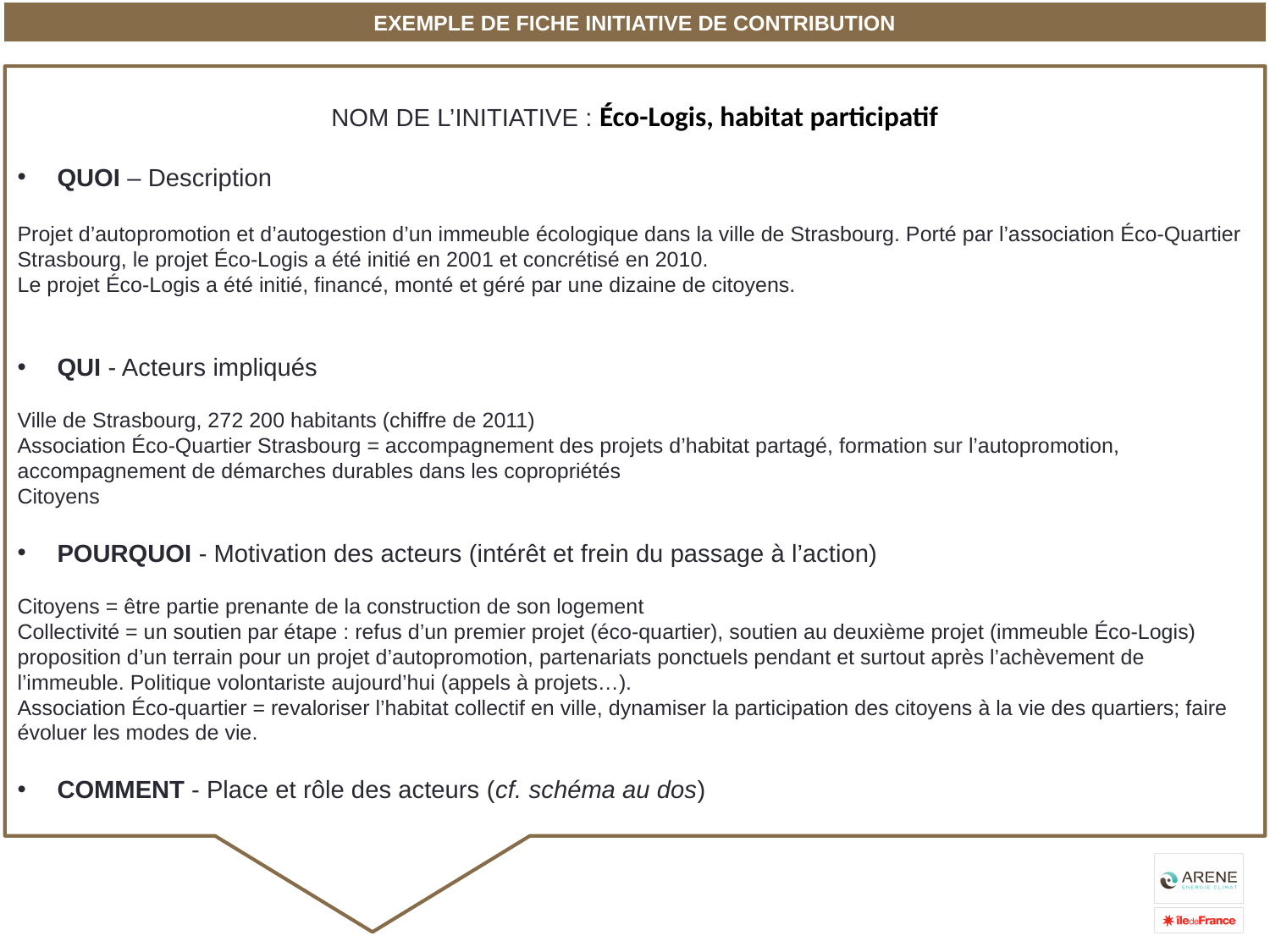

EXEMPLE DE FICHE INITIATIVE DE CONTRIBUTION

NOM DE L’INITIATIVE : Éco-Logis, habitat participatif

QUOI – Description

Projet d’autopromotion et d’autogestion d’un immeuble écologique dans la ville de Strasbourg. Porté par l’association Éco-Quartier Strasbourg, le projet Éco-Logis a été initié en 2001 et concrétisé en 2010.
Le projet Éco-Logis a été initié, financé, monté et géré par une dizaine de citoyens.

QUI - Acteurs impliqués

Ville de Strasbourg, 272 200 habitants (chiffre de 2011)
Association Éco-Quartier Strasbourg = accompagnement des projets d’habitat partagé, formation sur l’autopromotion, accompagnement de démarches durables dans les copropriétés
Citoyens

POURQUOI - Motivation des acteurs (intérêt et frein du passage à l’action)

Citoyens = être partie prenante de la construction de son logement
Collectivité = un soutien par étape : refus d’un premier projet (éco-quartier), soutien au deuxième projet (immeuble Éco-Logis) proposition d’un terrain pour un projet d’autopromotion, partenariats ponctuels pendant et surtout après l’achèvement de l’immeuble. Politique volontariste aujourd’hui (appels à projets…).
Association Éco-quartier = revaloriser l’habitat collectif en ville, dynamiser la participation des citoyens à la vie des quartiers; faire évoluer les modes de vie.

COMMENT - Place et rôle des acteurs (cf. schéma au dos)